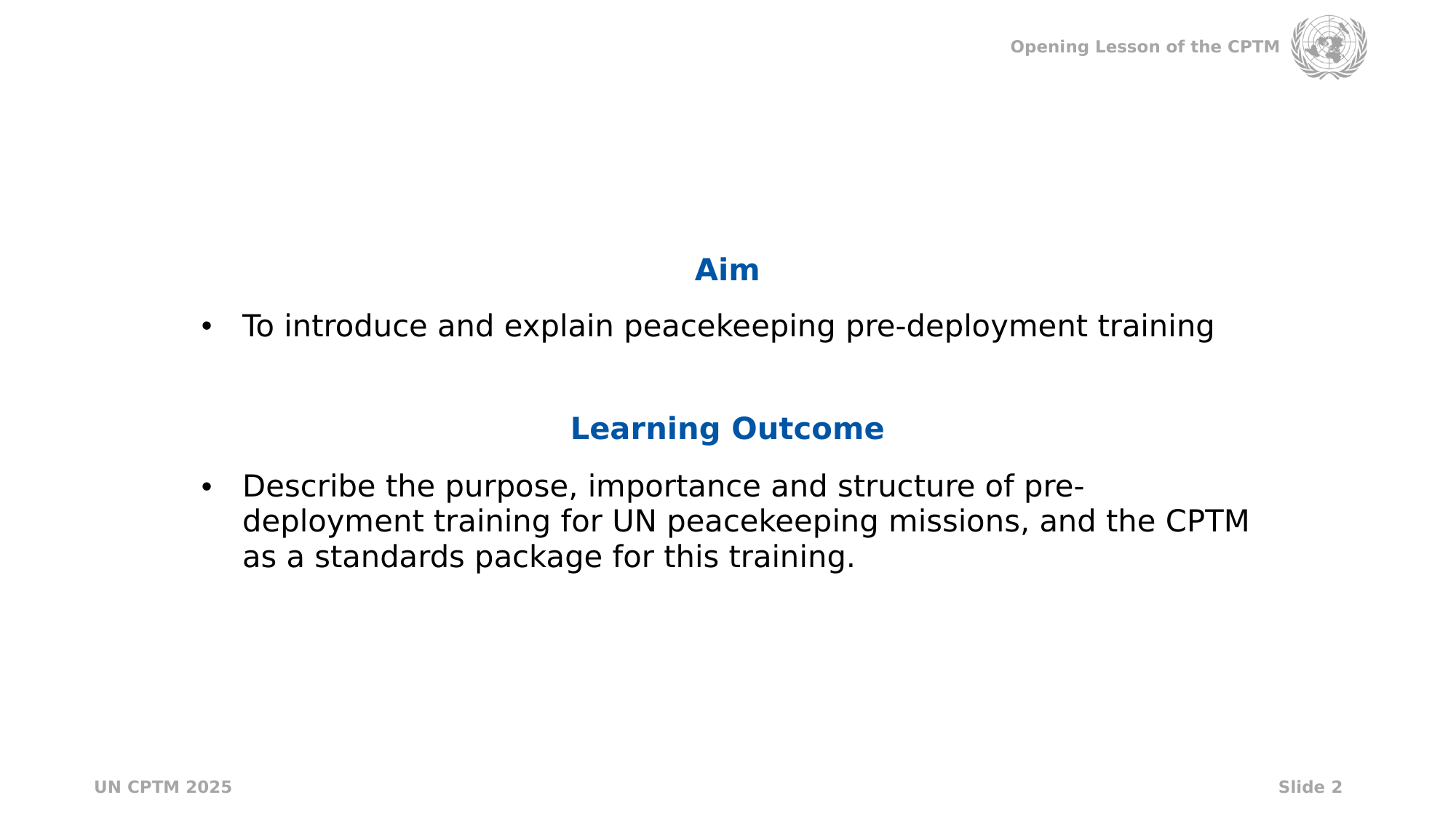

| Aim |
| --- |
| To introduce and explain peacekeeping pre-deployment training |
|  |
| Learning Outcome |
| Describe the purpose, importance and structure of pre-deployment training for UN peacekeeping missions, and the CPTM as a standards package for this training. |
Relevance